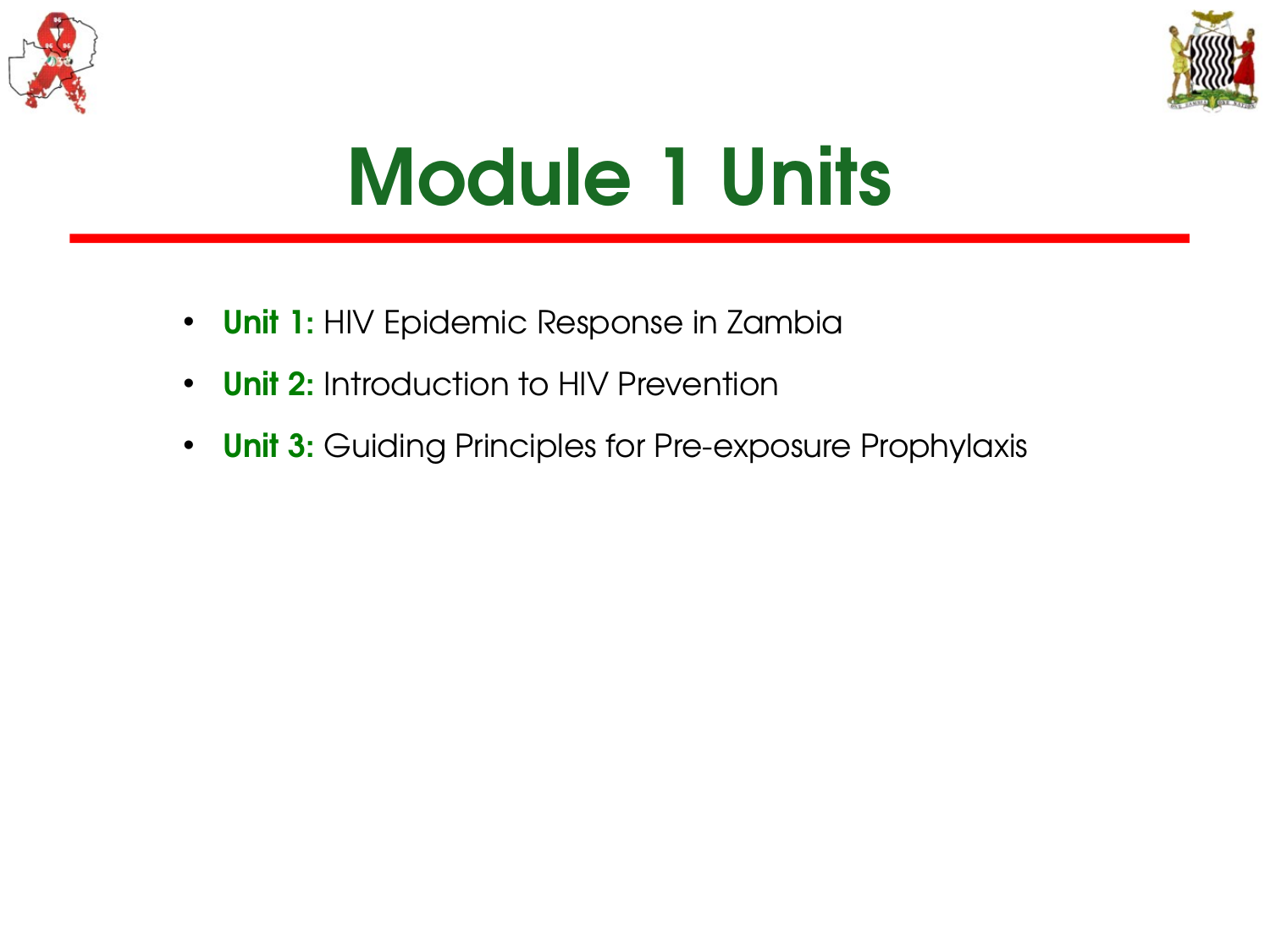

# Module 1 Units
Unit 1: HIV Epidemic Response in Zambia
Unit 2: Introduction to HIV Prevention
Unit 3: Guiding Principles for Pre-exposure Prophylaxis